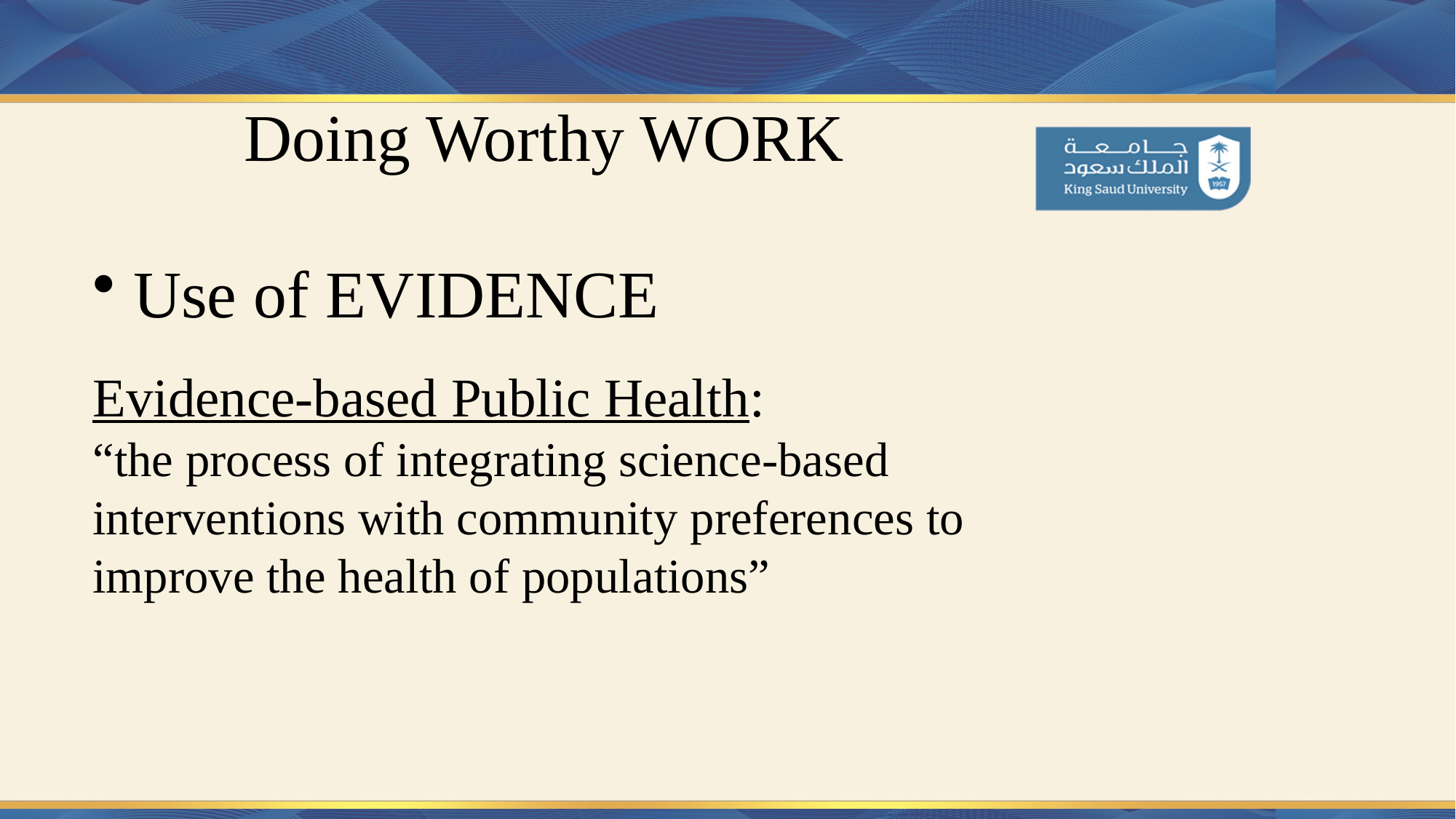

Doing Worthy WORK
 Use of EVIDENCE
Evidence-based Public Health:
“the process of integrating science-based interventions with community preferences to improve the health of populations”